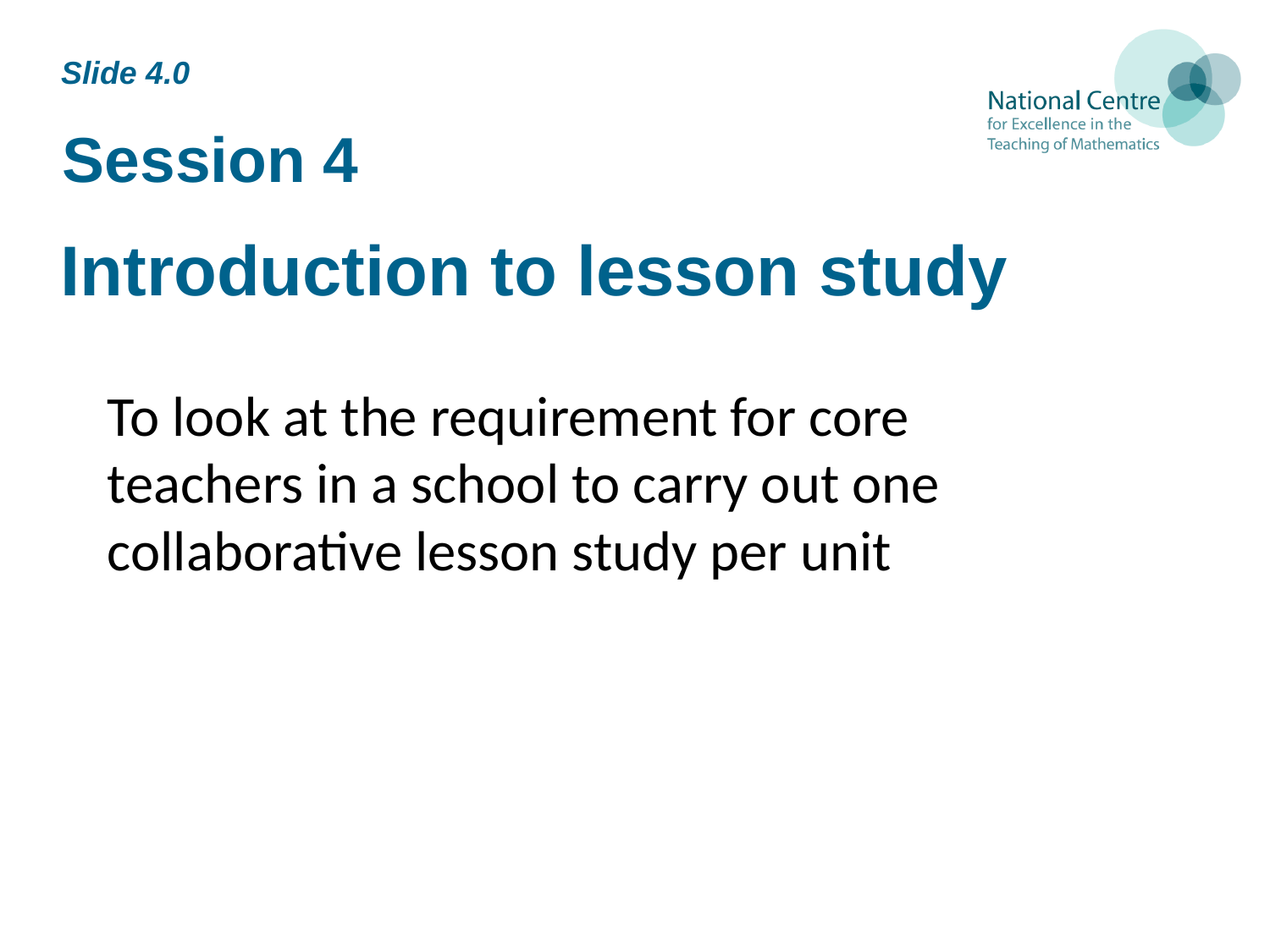

Slide 4.0
# Session 4
Introduction to lesson study
To look at the requirement for core teachers in a school to carry out one collaborative lesson study per unit